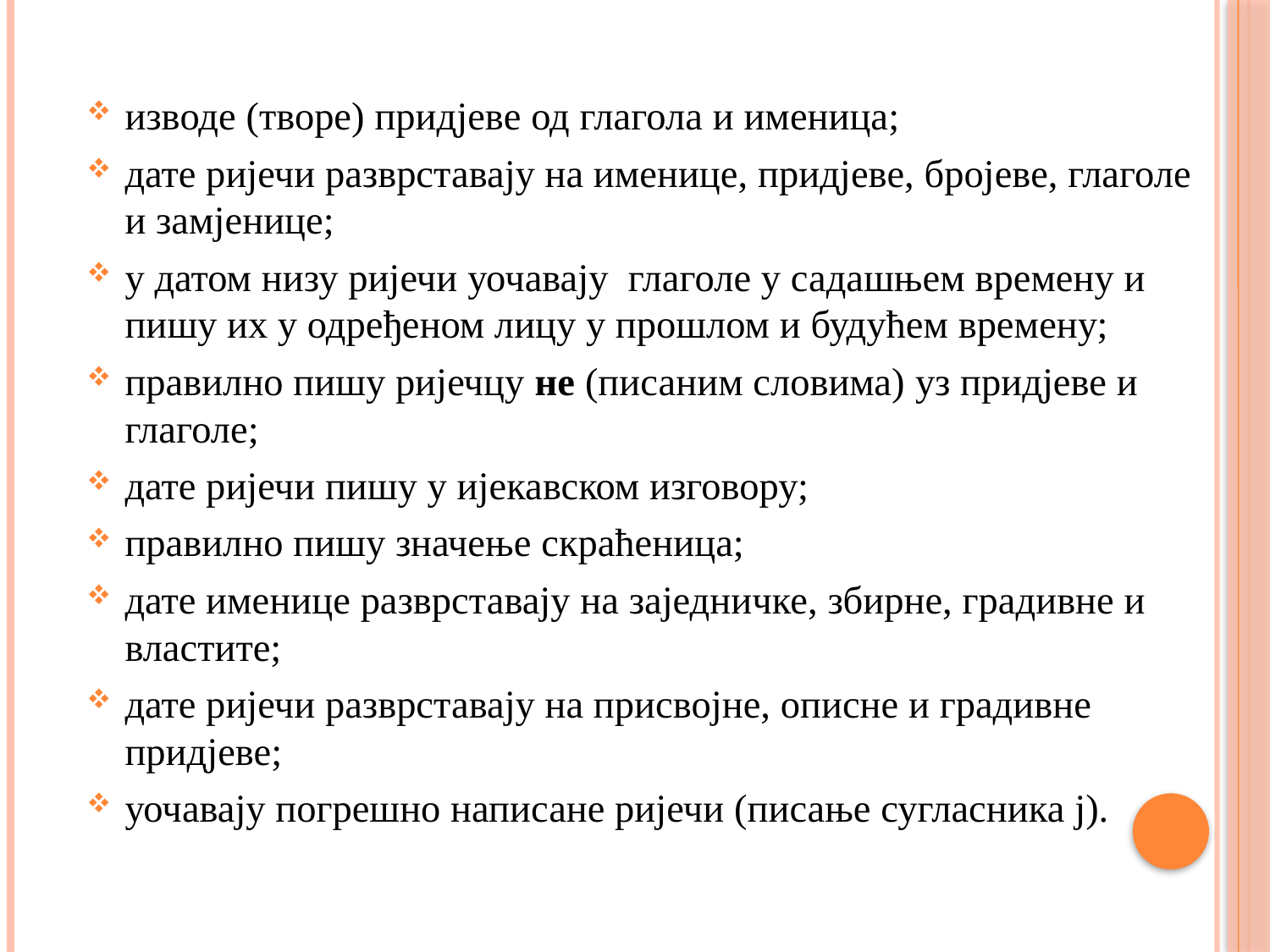

изводе (творе) придјеве од глагола и именица;
дате ријечи разврставају на именице, придјеве, бројеве, глаголе и замјенице;
у датом низу ријечи уочавају  глаголе у садашњем времену и пишу их у одређеном лицу у прошлом и будућем времену;
правилно пишу ријечцу не (писаним словима) уз придјеве и глаголе;
дате ријечи пишу у ијекавском изговору;
правилно пишу значење скраћеница;
дате именице разврставају на заједничке, збирне, градивне и властите;
дате ријечи разврставају на присвојне, описне и градивне придјеве;
уочавају погрешно написане ријечи (писање сугласника ј).